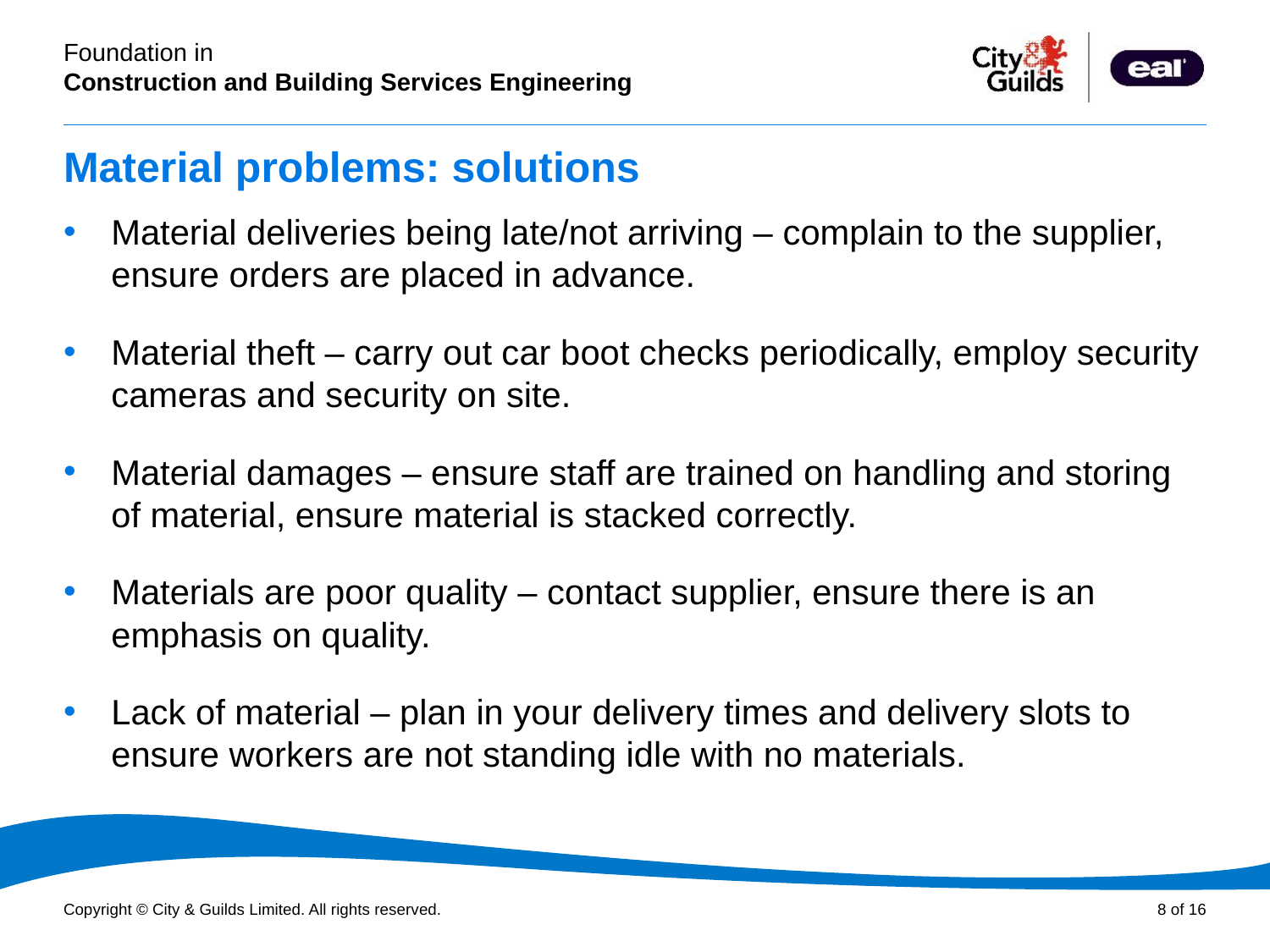

# Material problems: solutions
Material deliveries being late/not arriving – complain to the supplier, ensure orders are placed in advance.
Material theft – carry out car boot checks periodically, employ security cameras and security on site.
Material damages – ensure staff are trained on handling and storing of material, ensure material is stacked correctly.
Materials are poor quality – contact supplier, ensure there is an emphasis on quality.
Lack of material – plan in your delivery times and delivery slots to ensure workers are not standing idle with no materials.